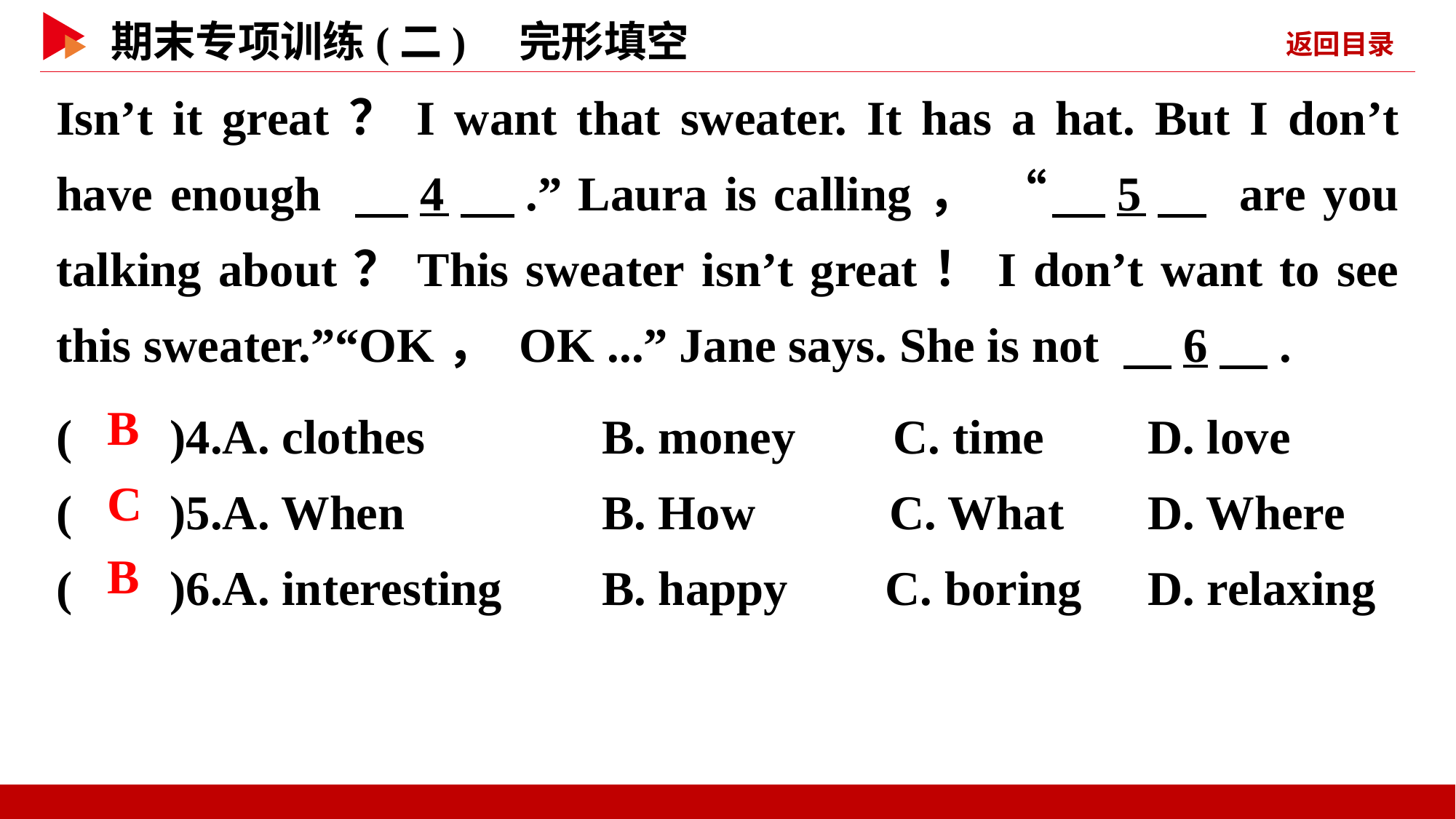

Isn’t it great？I want that sweater. It has a hat. But I don’t have enough 　4　.” Laura is calling， “　5　 are you talking about？This sweater isn’t great！I don’t want to see this sweater.”“OK， OK ...” Jane says. She is not 　6　.

(        )4.A. clothes            	B. money        C. time	D. love
(        )5.A. When          	B. How           C. What	D. Where
(        )6.A. interesting	B. happy        C. boring	D. relaxing
   B
   C
   B